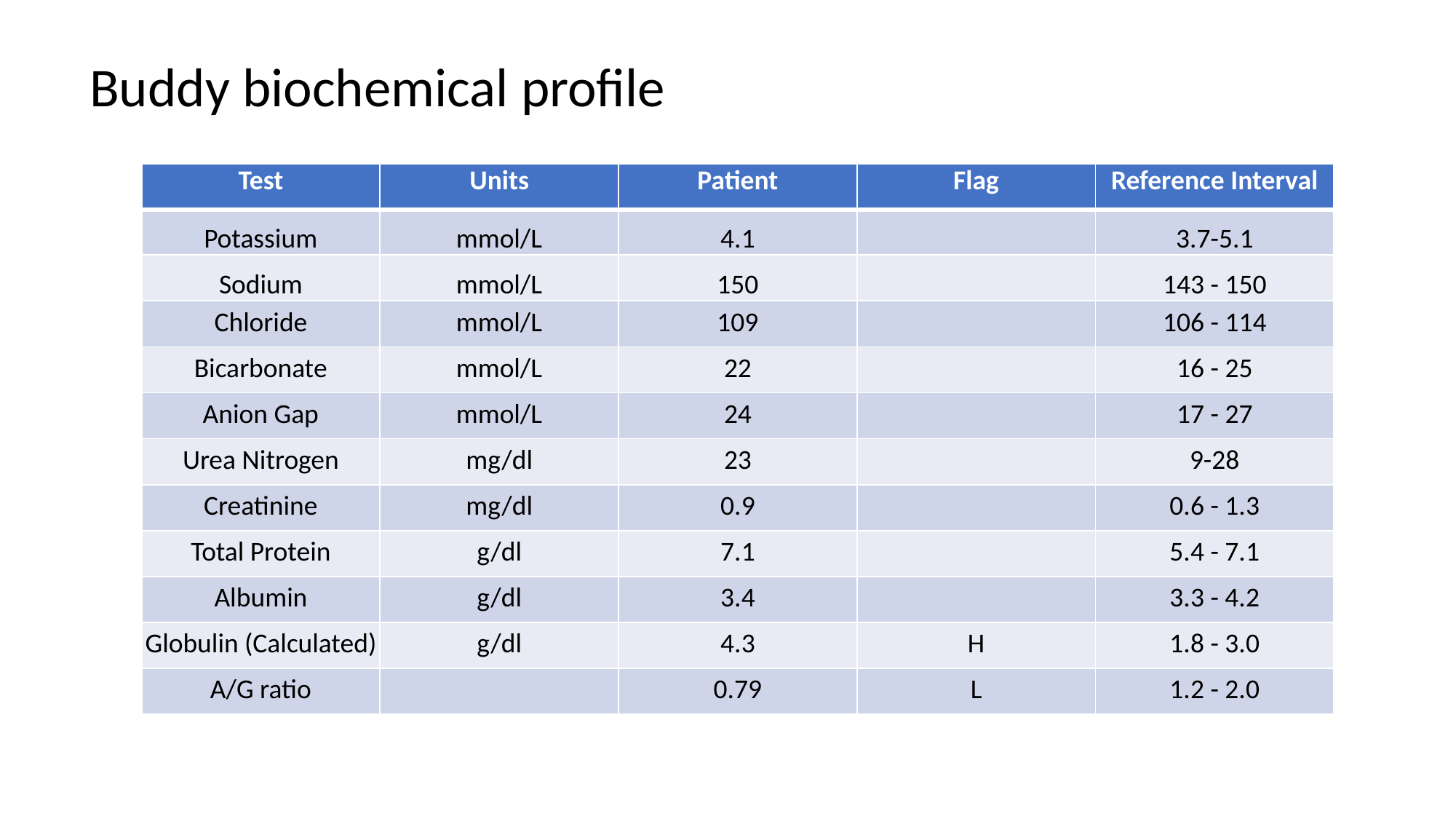

# Buddy biochemical profile
| Test | Units | Patient | Flag | Reference Interval |
| --- | --- | --- | --- | --- |
| Potassium | mmol/L | 4.1 |  | 3.7-5.1 |
| Sodium | mmol/L | 150 |  | 143 - 150 |
| Chloride | mmol/L | 109 |  | 106 - 114 |
| Bicarbonate | mmol/L | 22 |  | 16 - 25 |
| Anion Gap | mmol/L | 24 |  | 17 - 27 |
| Urea Nitrogen | mg/dl | 23 |  | 9-28 |
| Creatinine | mg/dl | 0.9 |  | 0.6 - 1.3 |
| Total Protein | g/dl | 7.1 |  | 5.4 - 7.1 |
| Albumin | g/dl | 3.4 |  | 3.3 - 4.2 |
| Globulin (Calculated) | g/dl | 4.3 | H | 1.8 - 3.0 |
| A/G ratio |  | 0.79 | L | 1.2 - 2.0 |